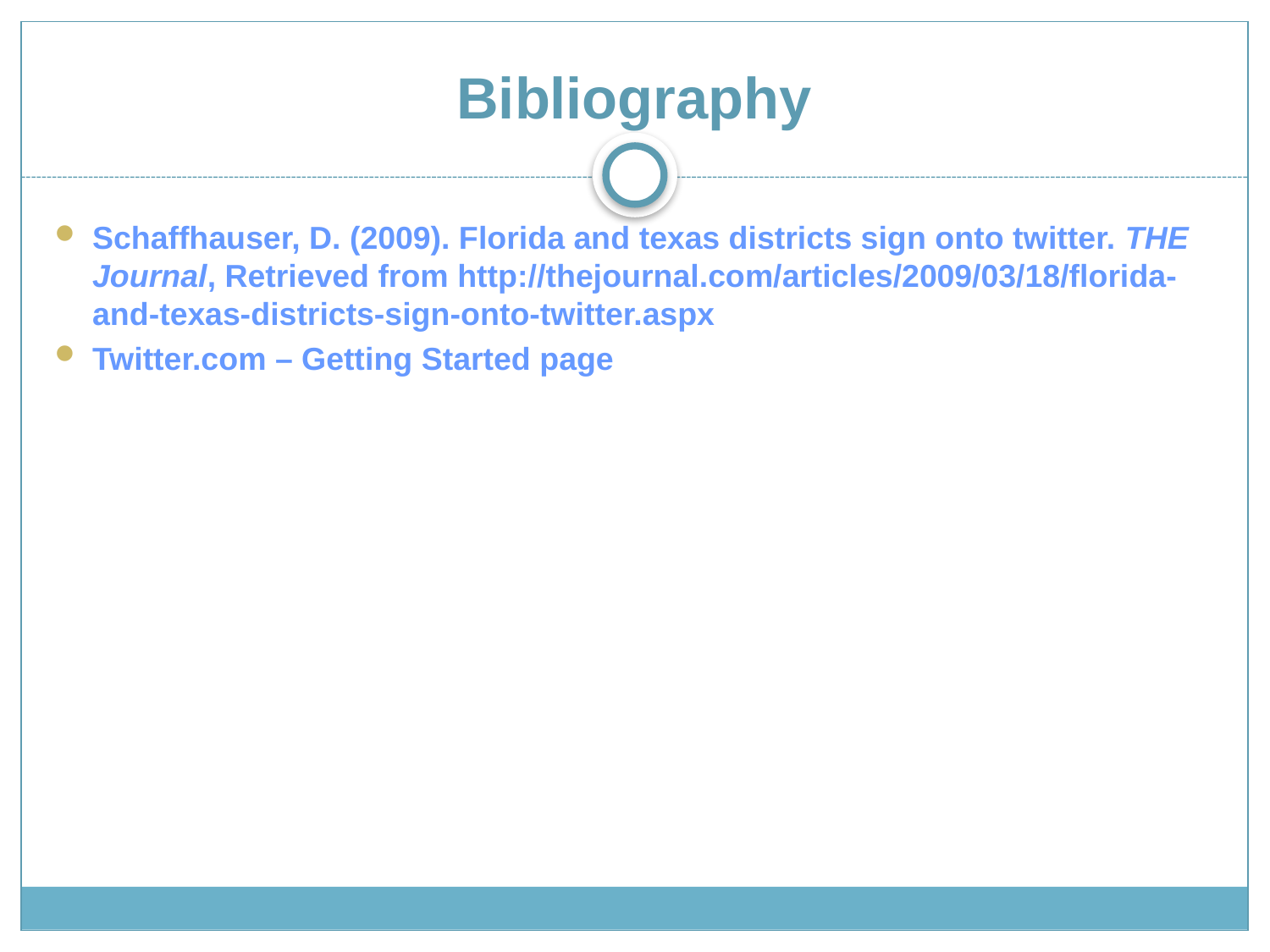

# Bibliography
Schaffhauser, D. (2009). Florida and texas districts sign onto twitter. THE Journal, Retrieved from http://thejournal.com/articles/2009/03/18/florida-and-texas-districts-sign-onto-twitter.aspx
Twitter.com – Getting Started page